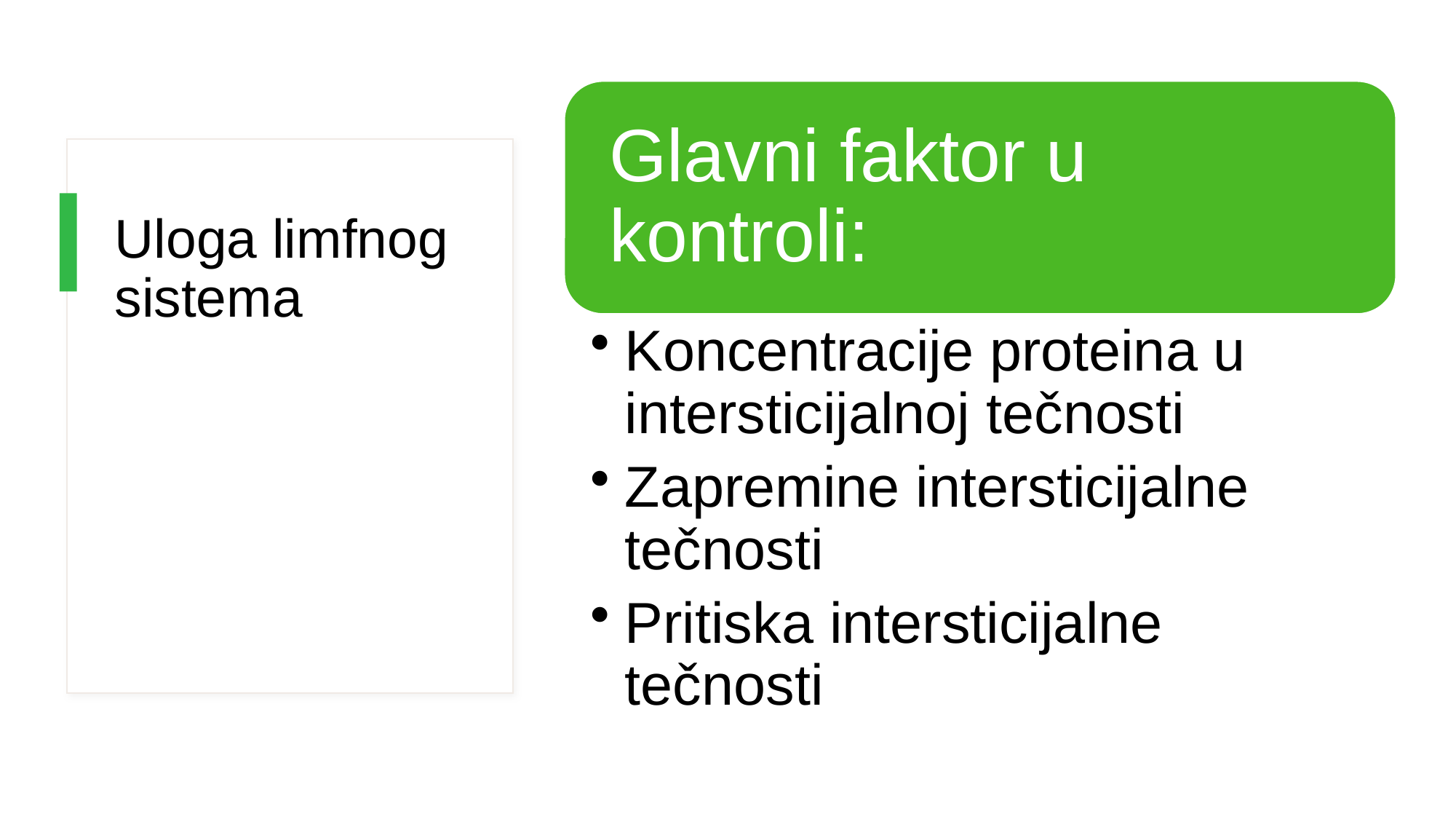

Glavni faktor u kontroli:
Koncentracije proteina u intersticijalnoj tečnosti
Zapremine intersticijalne tečnosti
Pritiska intersticijalne tečnosti

# Uloga limfnog sistema